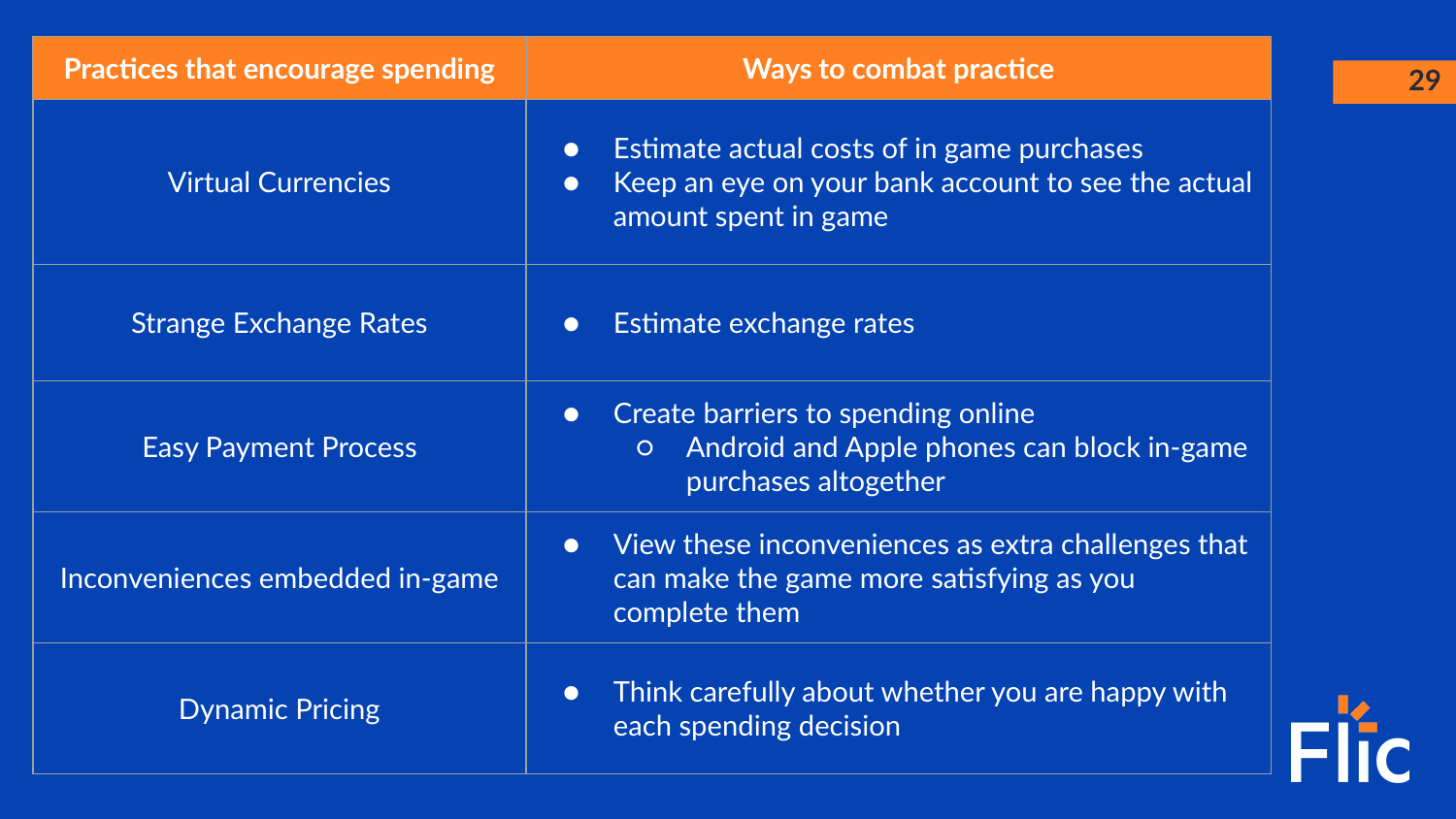

| Practices that encourage spending | Ways to combat practice |
| --- | --- |
| Virtual Currencies | Estimate actual costs of in game purchases Keep an eye on your bank account to see the actual amount spent in game |
| Strange Exchange Rates | Estimate exchange rates |
| Easy Payment Process | Create barriers to spending online Android and Apple phones can block in-game purchases altogether |
| Inconveniences embedded in-game | View these inconveniences as extra challenges that can make the game more satisfying as you complete them |
| Dynamic Pricing | Think carefully about whether you are happy with each spending decision |
29